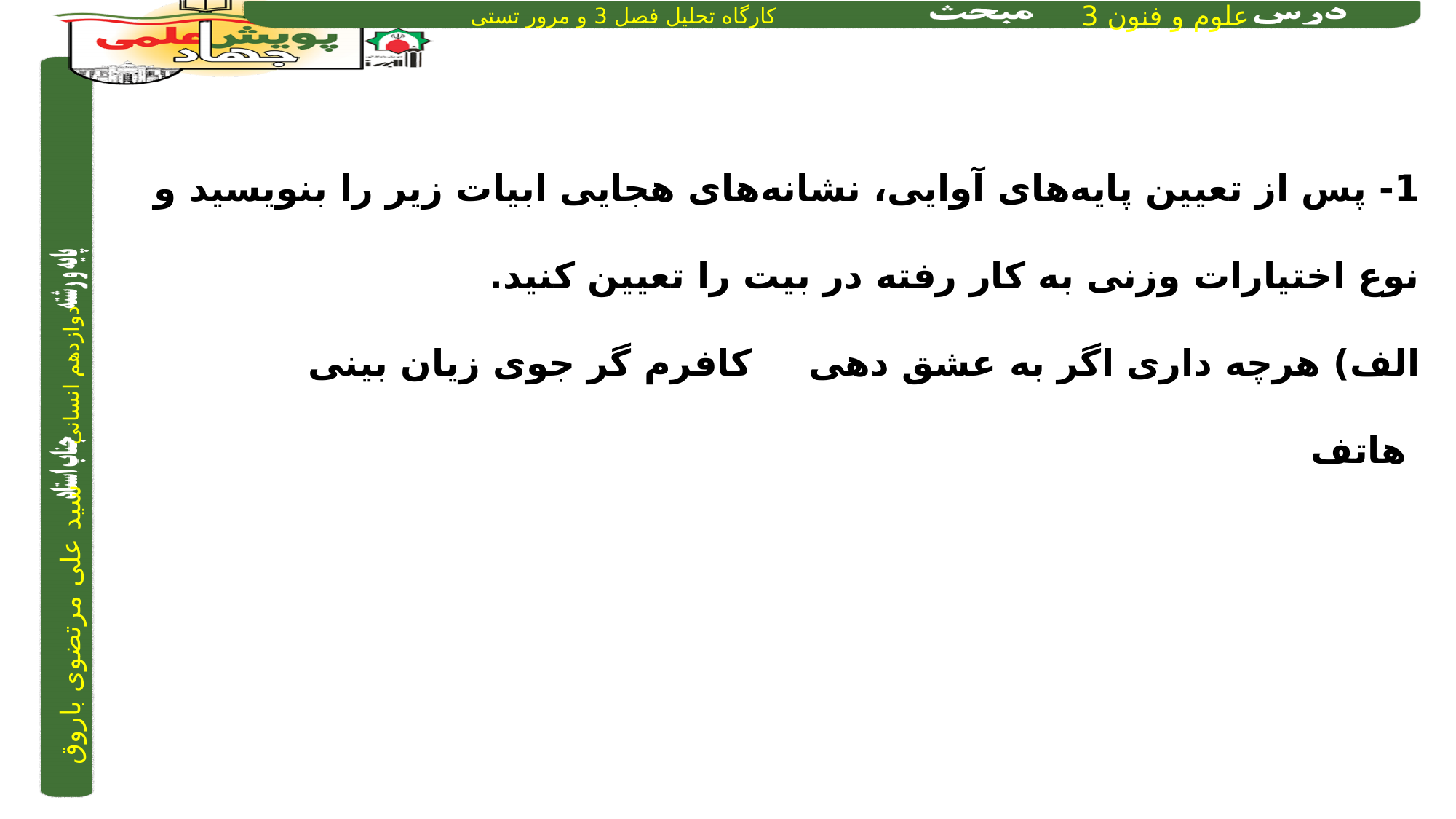

1- پس از تعیین پایه‌های آوایی، نشانه‌های هجایی ابیات زیر را بنویسید و نوع اختیارات وزنی به کار رفته در بیت را تعیین کنید.
الف) هرچه داری اگر به عشق دهی		 کافرم گر جوی زیان بینی			هاتف